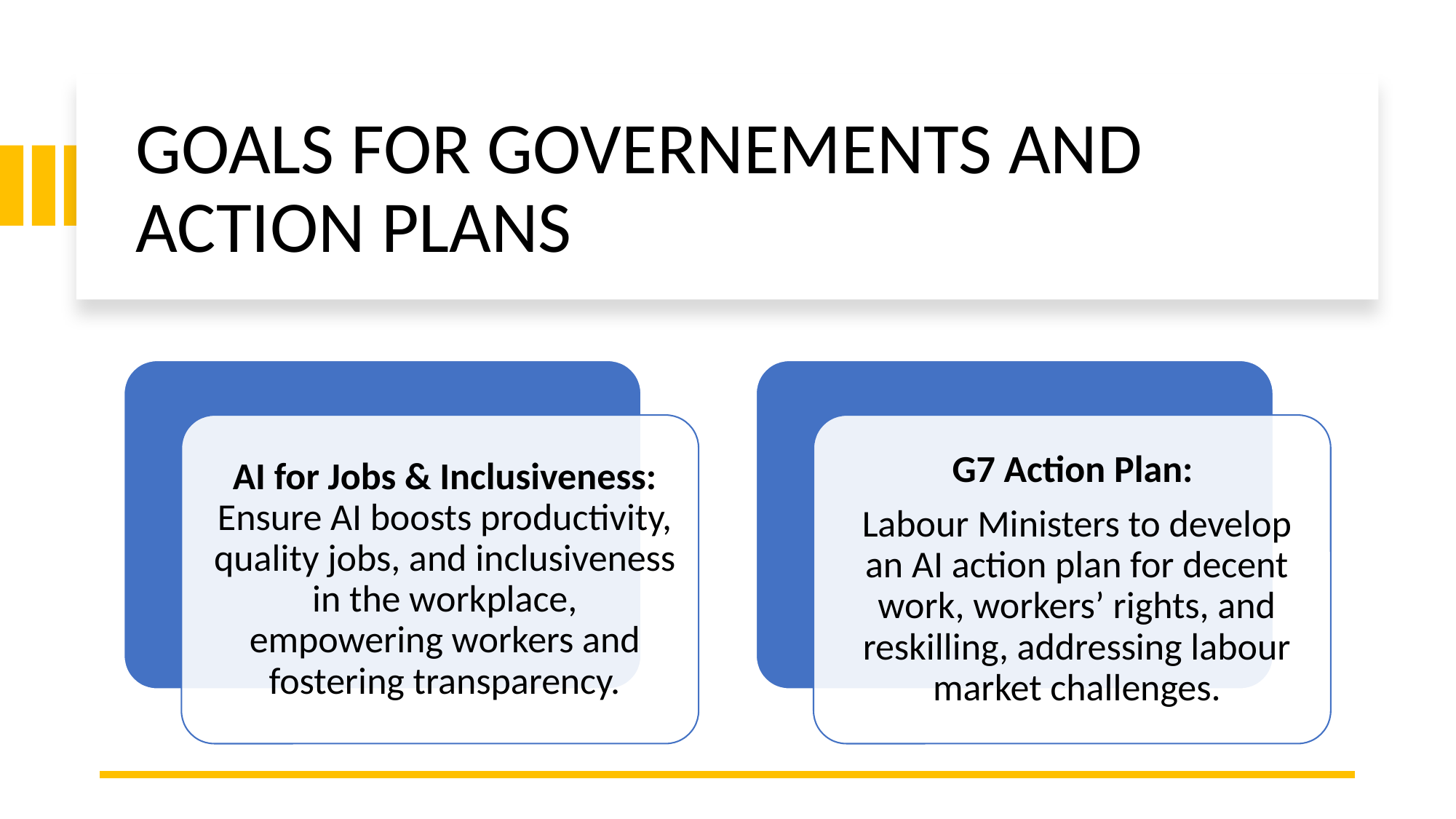

# GOALS FOR GOVERNEMENTS AND ACTION PLANS

AI for Jobs & Inclusiveness: Ensure AI boosts productivity, quality jobs, and inclusiveness in the workplace, empowering workers and fostering transparency.
G7 Action Plan:
Labour Ministers to develop an AI action plan for decent work, workers’ rights, and reskilling, addressing labour market challenges.